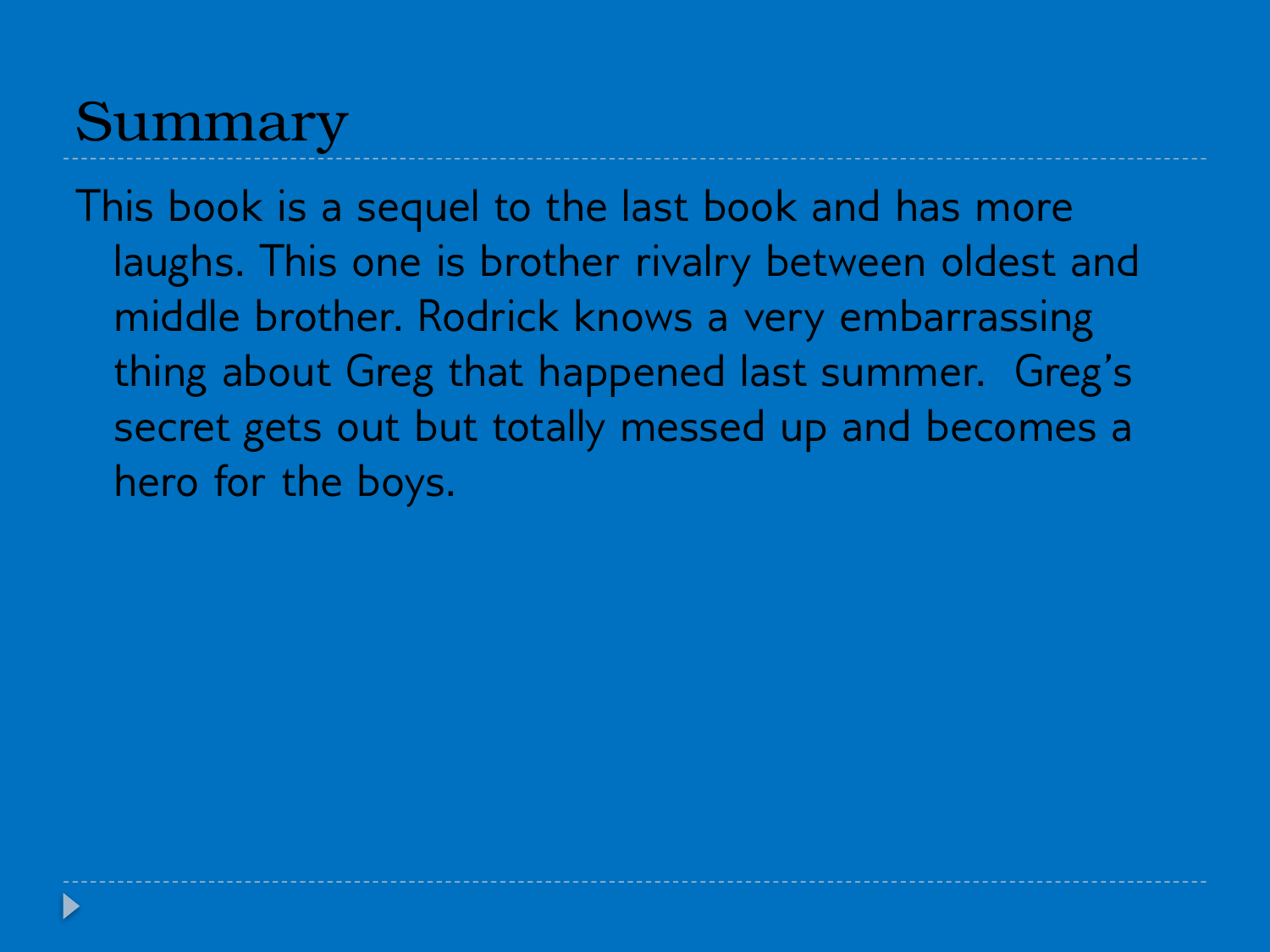

# Summary
This book is a sequel to the last book and has more laughs. This one is brother rivalry between oldest and middle brother. Rodrick knows a very embarrassing thing about Greg that happened last summer.  Greg’s secret gets out but totally messed up and becomes a hero for the boys.